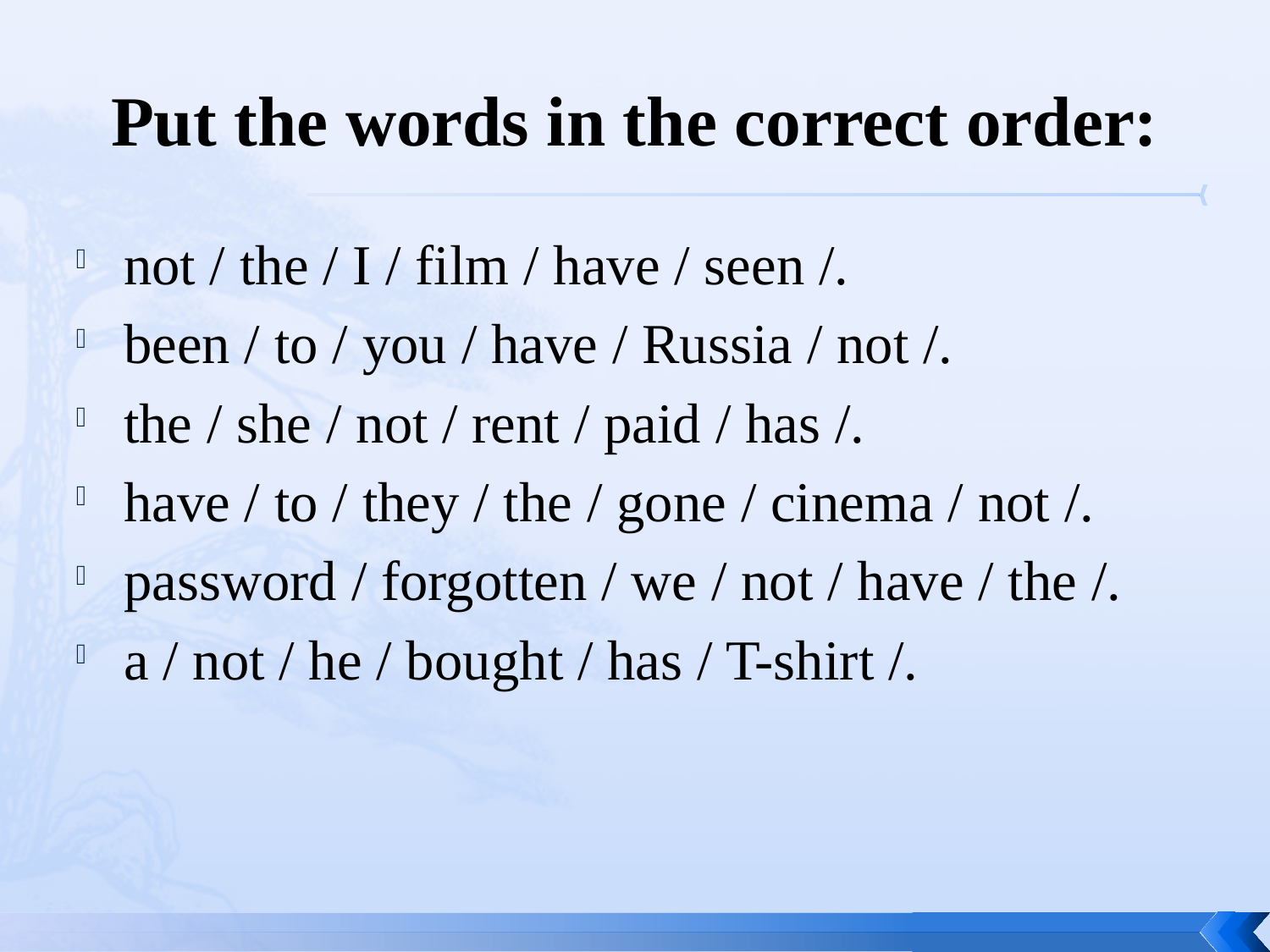

# Put the words in the correct order:
not / the / I / film / have / seen /.
been / to / you / have / Russia / not /.
the / she / not / rent / paid / has /.
have / to / they / the / gone / cinema / not /.
password / forgotten / we / not / have / the /.
a / not / he / bought / has / T-shirt /.